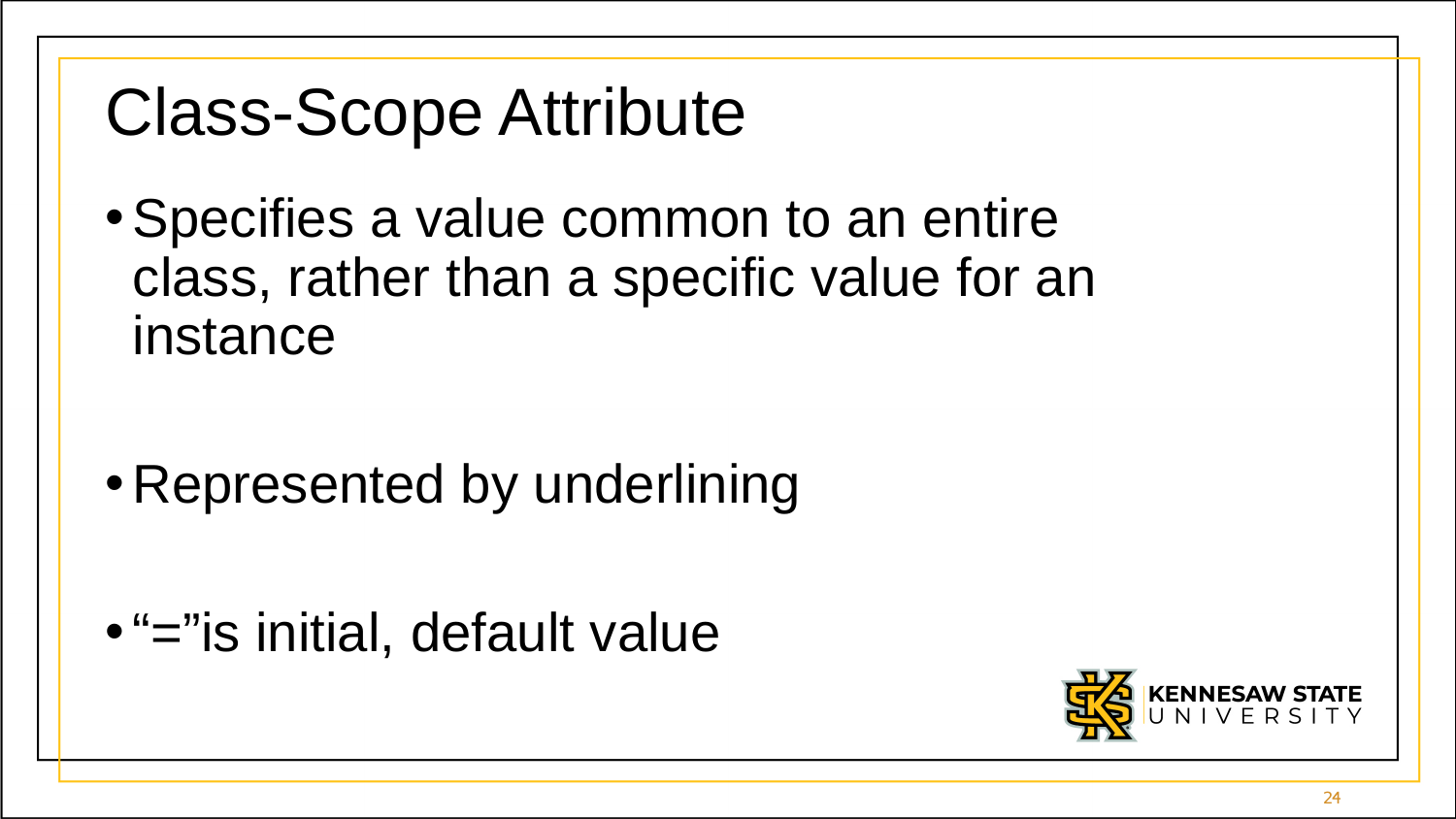

# Class-Scope Attribute
Specifies a value common to an entire class, rather than a specific value for an instance

Represented by underlining

“=”is initial, default value
24